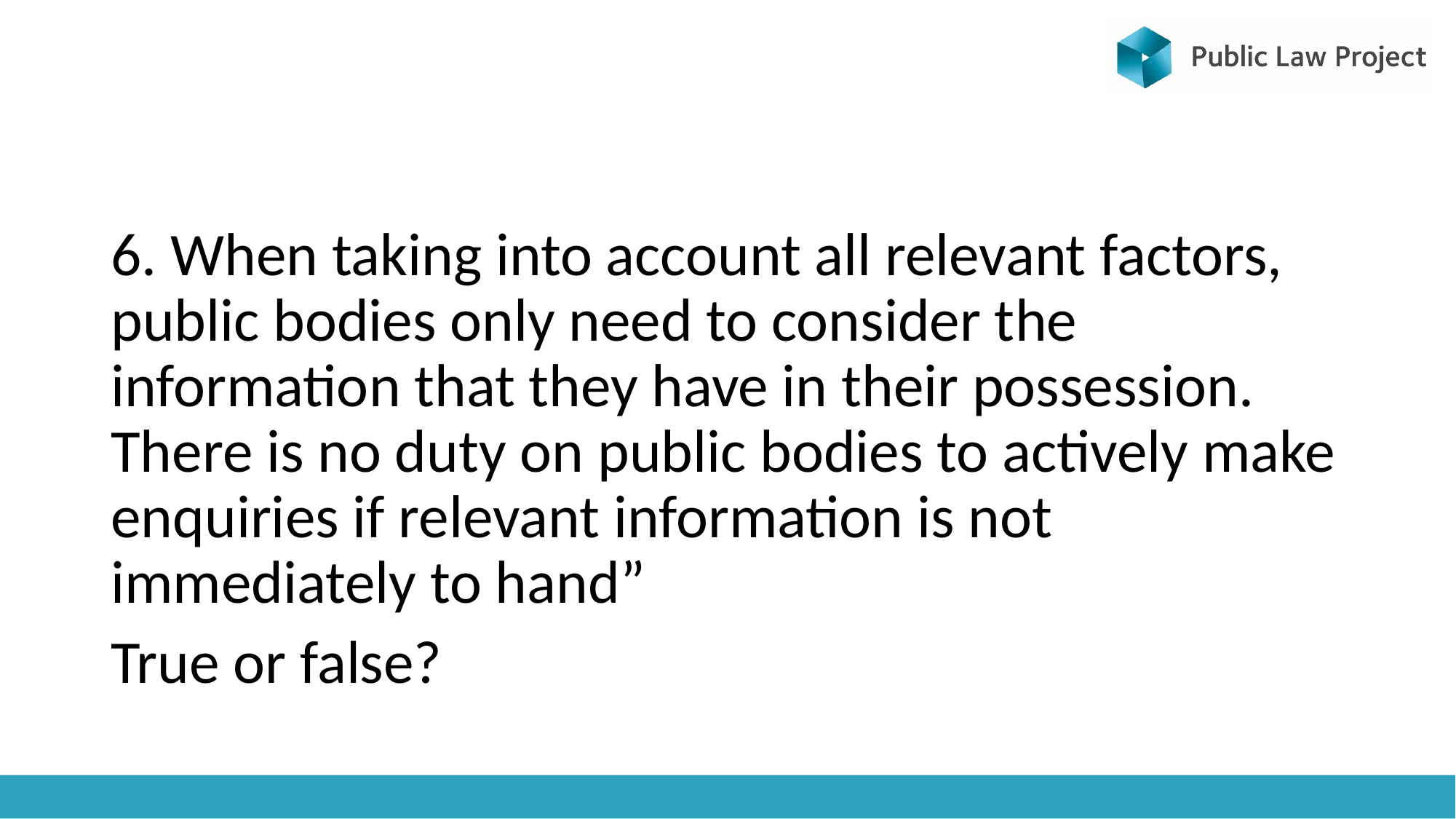

#
6. When taking into account all relevant factors, public bodies only need to consider the information that they have in their possession. There is no duty on public bodies to actively make enquiries if relevant information is not immediately to hand”
True or false?